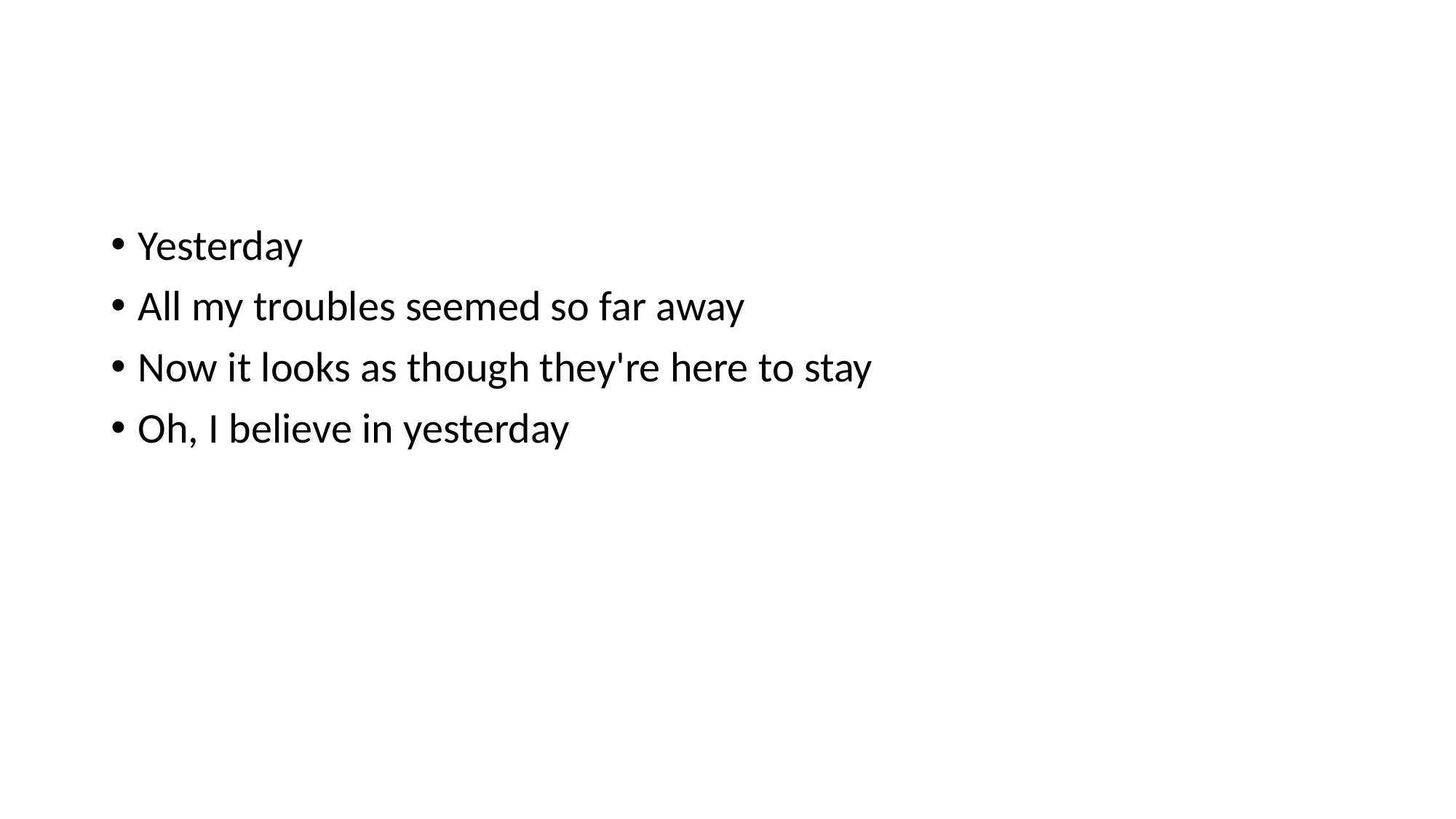

#
Yesterday
All my troubles seemed so far away
Now it looks as though they're here to stay
Oh, I believe in yesterday